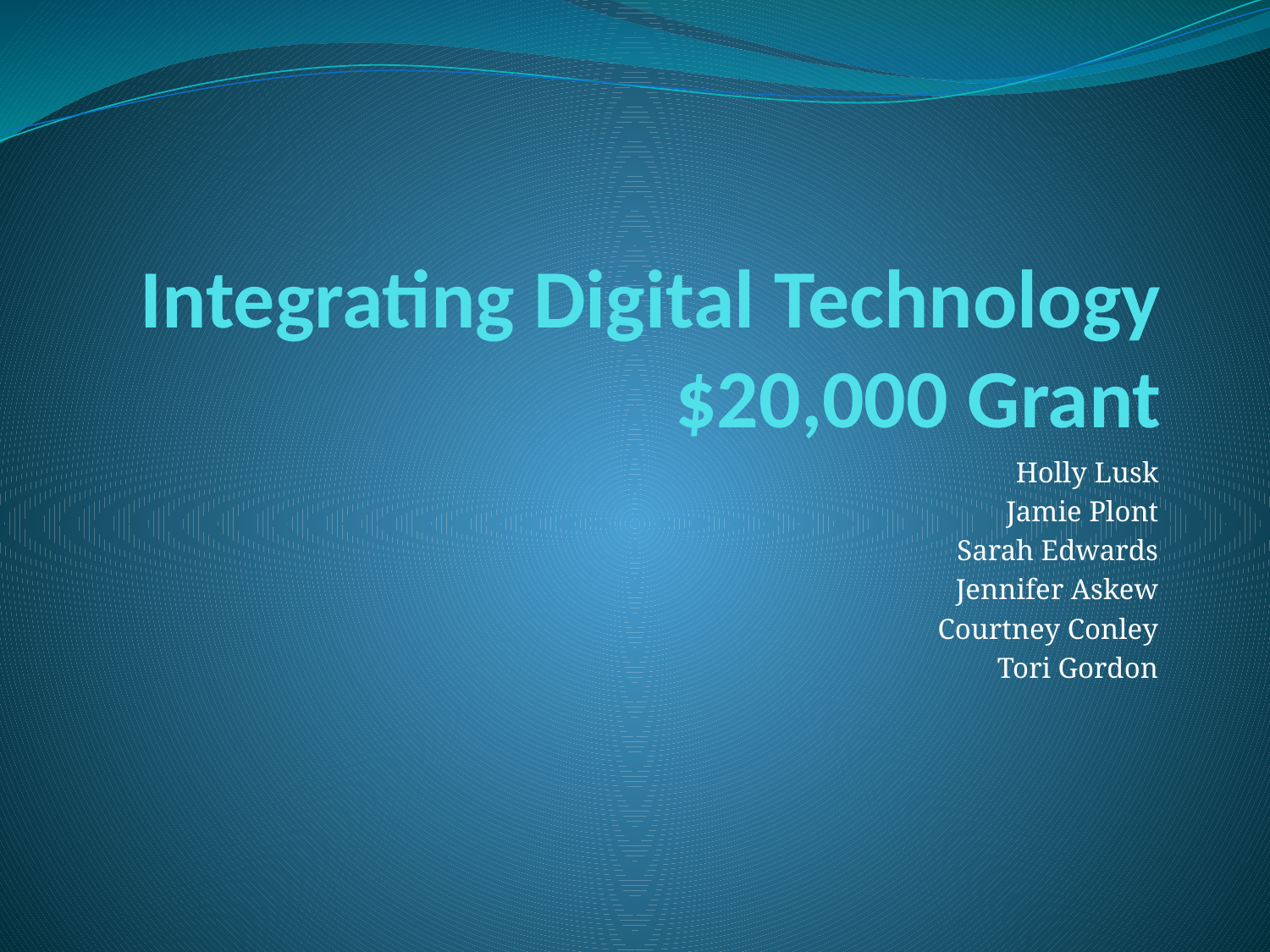

# Integrating Digital Technology $20,000 Grant
Holly Lusk
Jamie Plont
Sarah Edwards
Jennifer Askew
Courtney Conley
Tori Gordon